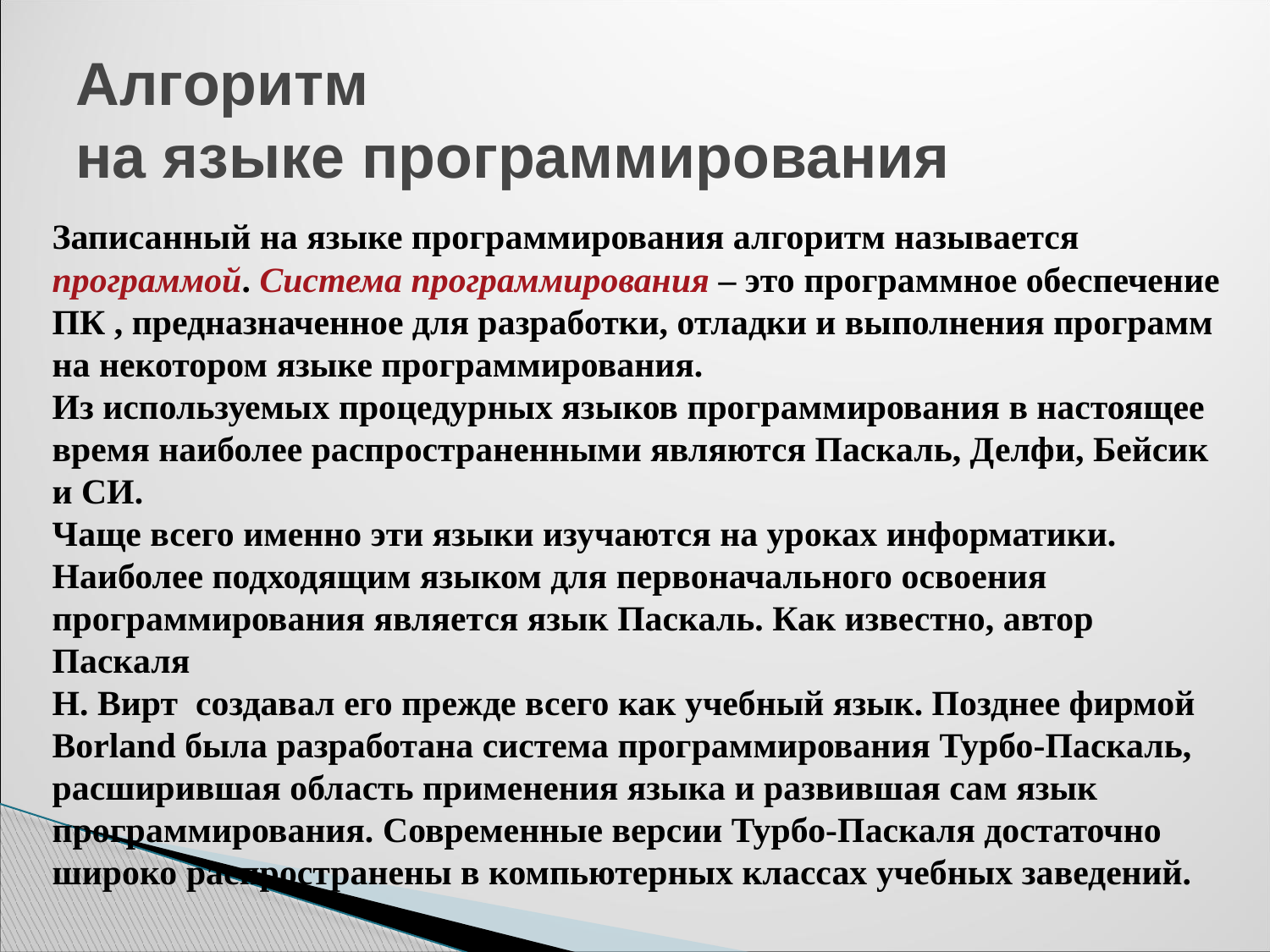

# Алгоритм на языке программирования
Записанный на языке программирования алгоритм называется программой. Система программирования – это программное обеспечение ПК , предназначенное для разработки, отладки и выполнения программ на некотором языке программирования.
Из используемых процедурных языков программирования в настоящее время наиболее распространенными являются Паскаль, Делфи, Бейсик и СИ.
Чаще всего именно эти языки изучаются на уроках информатики.
Наиболее подходящим языком для первоначального освоения программирования является язык Паскаль. Как известно, автор Паскаля
Н. Вирт  создавал его прежде всего как учебный язык. Позднее фирмой Borland была разработана система программирования Турбо-Паскаль, расширившая область применения языка и развившая сам язык программирования. Современные версии Турбо-Паскаля достаточно широко распространены в компьютерных классах учебных заведений.